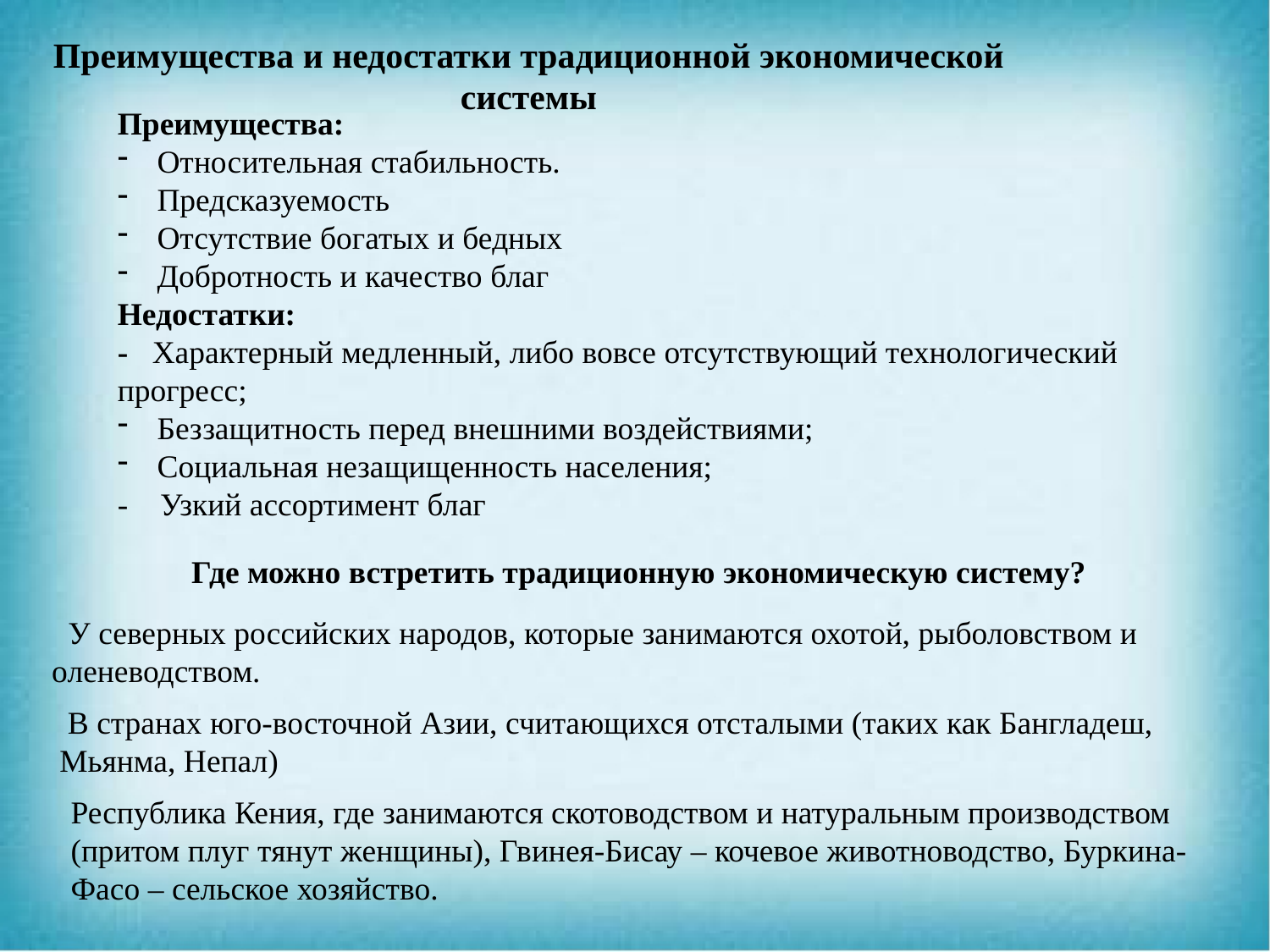

Преимущества и недостатки традиционной экономической системы
Преимущества:
Относительная стабильность.
Предсказуемость
Отсутствие богатых и бедных
Добротность и качество благ
Недостатки:
-   Характерный медленный, либо вовсе отсутствующий технологический прогресс;
Беззащитность перед внешними воздействиями;
Социальная незащищенность населения;
-    Узкий ассортимент благ
Где можно встретить традиционную экономическую систему?
  У северных российских народов, которые занимаются охотой, рыболовством и оленеводством.
 В странах юго-восточной Азии, считающихся отсталыми (таких как Бангладеш,    Мьянма, Непал)
Республика Кения, где занимаются скотоводством и натуральным производством (притом плуг тянут женщины), Гвинея-Бисау – кочевое животноводство, Буркина-Фасо – сельское хозяйство.